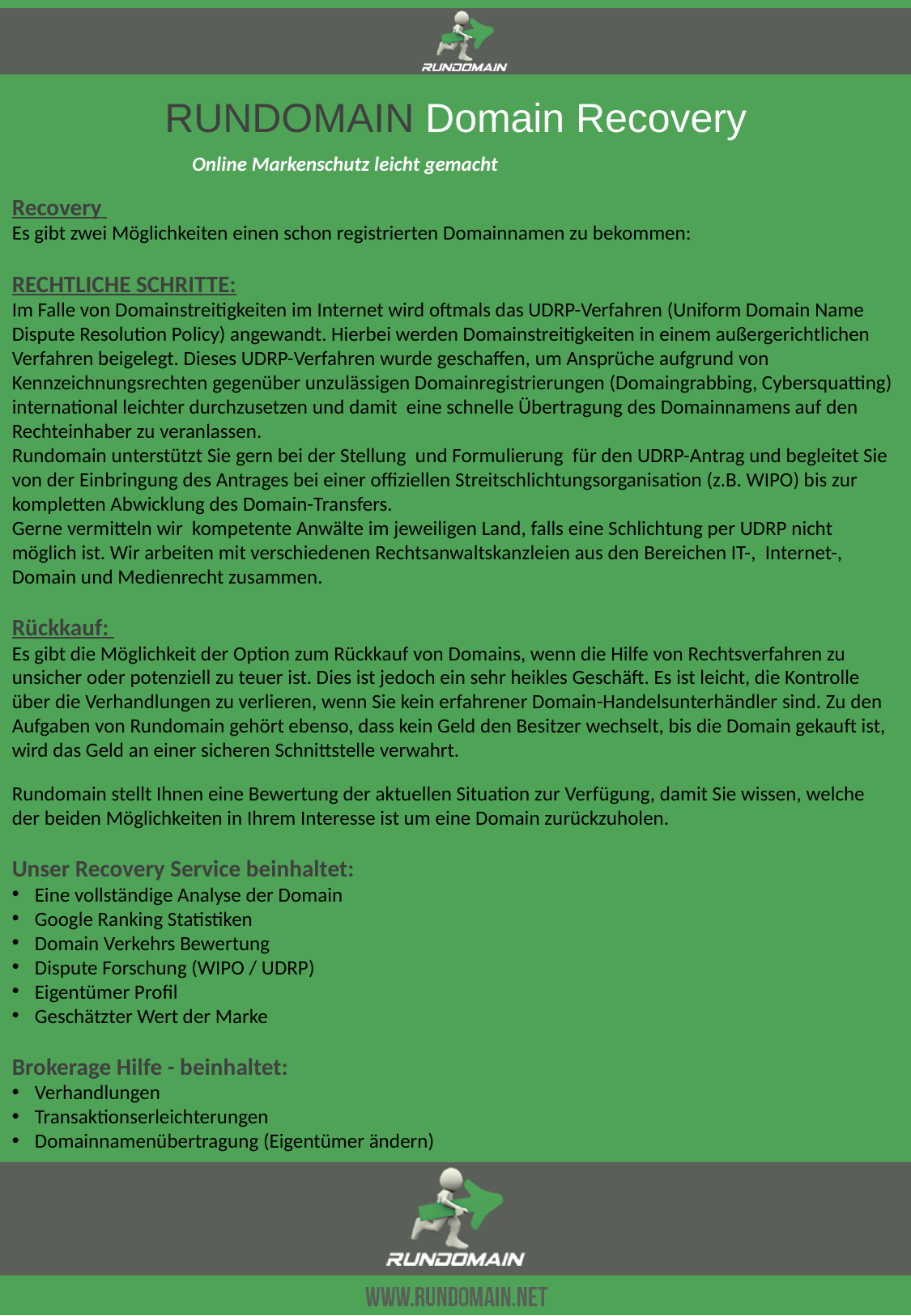

RUNDOMAIN Domain Recovery
    Online Markenschutz leicht gemacht

Recovery
Es gibt zwei Möglichkeiten einen schon registrierten Domainnamen zu bekommen:

RECHTLICHE SCHRITTE:
Im Falle von Domainstreitigkeiten im Internet wird oftmals das UDRP-Verfahren (Uniform Domain Name Dispute Resolution Policy) angewandt. Hierbei werden Domainstreitigkeiten in einem außergerichtlichen Verfahren beigelegt. Dieses UDRP-Verfahren wurde geschaffen, um Ansprüche aufgrund von Kennzeichnungsrechten gegenüber unzulässigen Domainregistrierungen (Domaingrabbing, Cybersquatting) international leichter durchzusetzen und damit  eine schnelle Übertragung des Domainnamens auf den Rechteinhaber zu veranlassen.
Rundomain unterstützt Sie gern bei der Stellung  und Formulierung  für den UDRP-Antrag und begleitet Sie von der Einbringung des Antrages bei einer offiziellen Streitschlichtungsorganisation (z.B. WIPO) bis zur kompletten Abwicklung des Domain-Transfers.
Gerne vermitteln wir  kompetente Anwälte im jeweiligen Land, falls eine Schlichtung per UDRP nicht möglich ist. Wir arbeiten mit verschiedenen Rechtsanwaltskanzleien aus den Bereichen IT-,  Internet-, Domain und Medienrecht zusammen.

Rückkauf:
Es gibt die Möglichkeit der Option zum Rückkauf von Domains, wenn die Hilfe von Rechtsverfahren zu unsicher oder potenziell zu teuer ist. Dies ist jedoch ein sehr heikles Geschäft. Es ist leicht, die Kontrolle über die Verhandlungen zu verlieren, wenn Sie kein erfahrener Domain-Handelsunterhändler sind. Zu den Aufgaben von Rundomain gehört ebenso, dass kein Geld den Besitzer wechselt, bis die Domain gekauft ist, wird das Geld an einer sicheren Schnittstelle verwahrt.
Rundomain stellt Ihnen eine Bewertung der aktuellen Situation zur Verfügung, damit Sie wissen, welche der beiden Möglichkeiten in Ihrem Interesse ist um eine Domain zurückzuholen.

Unser Recovery Service beinhaltet:
Eine vollständige Analyse der Domain
Google Ranking Statistiken
Domain Verkehrs Bewertung
Dispute Forschung (WIPO / UDRP)
Eigentümer Profil
Geschätzter Wert der Marke

Brokerage Hilfe - beinhaltet:
Verhandlungen
Transaktionserleichterungen
Domainnamenübertragung (Eigentümer ändern)